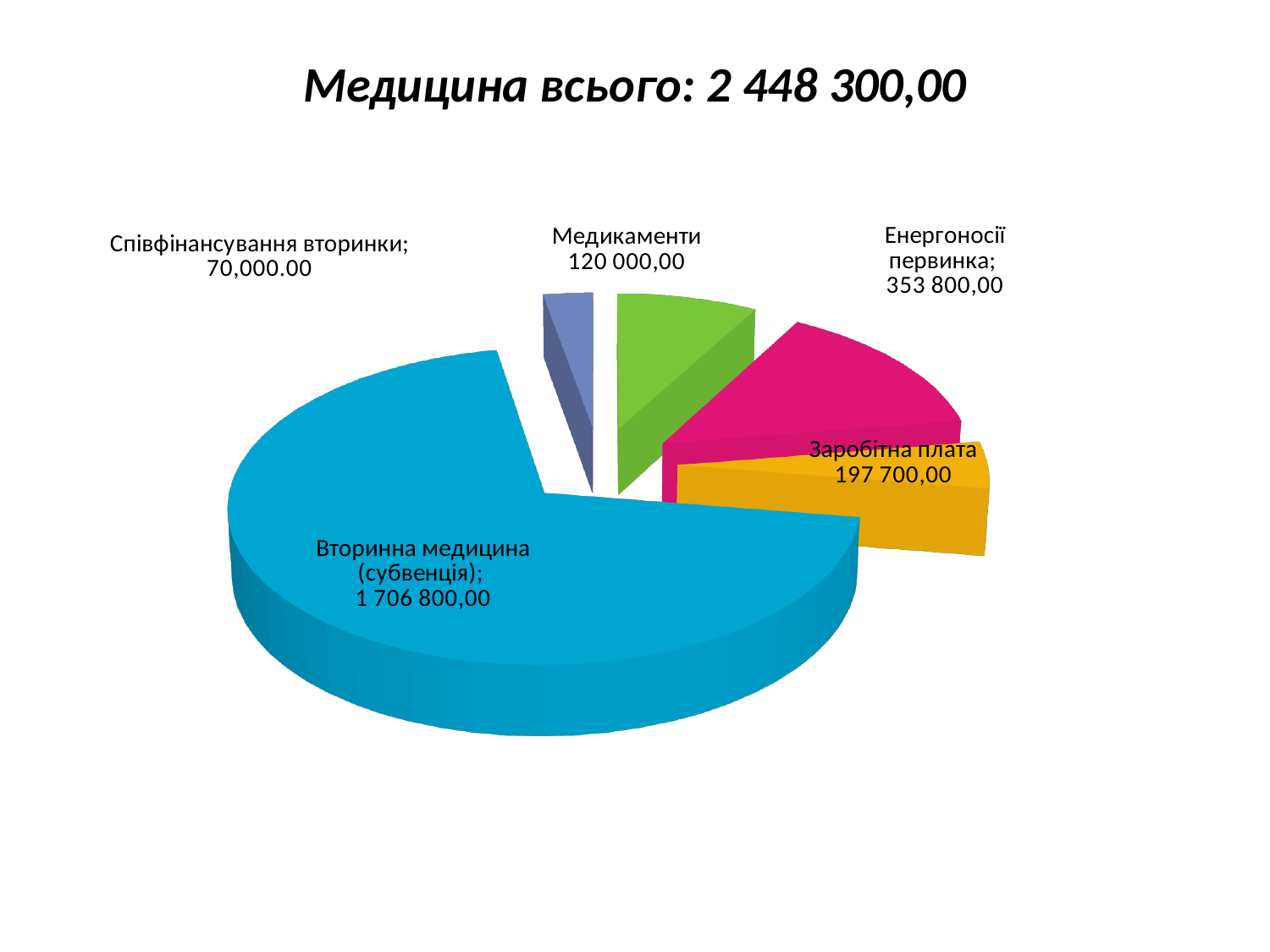

# Медицина всього: 2 448 300,00

[unsupported chart]